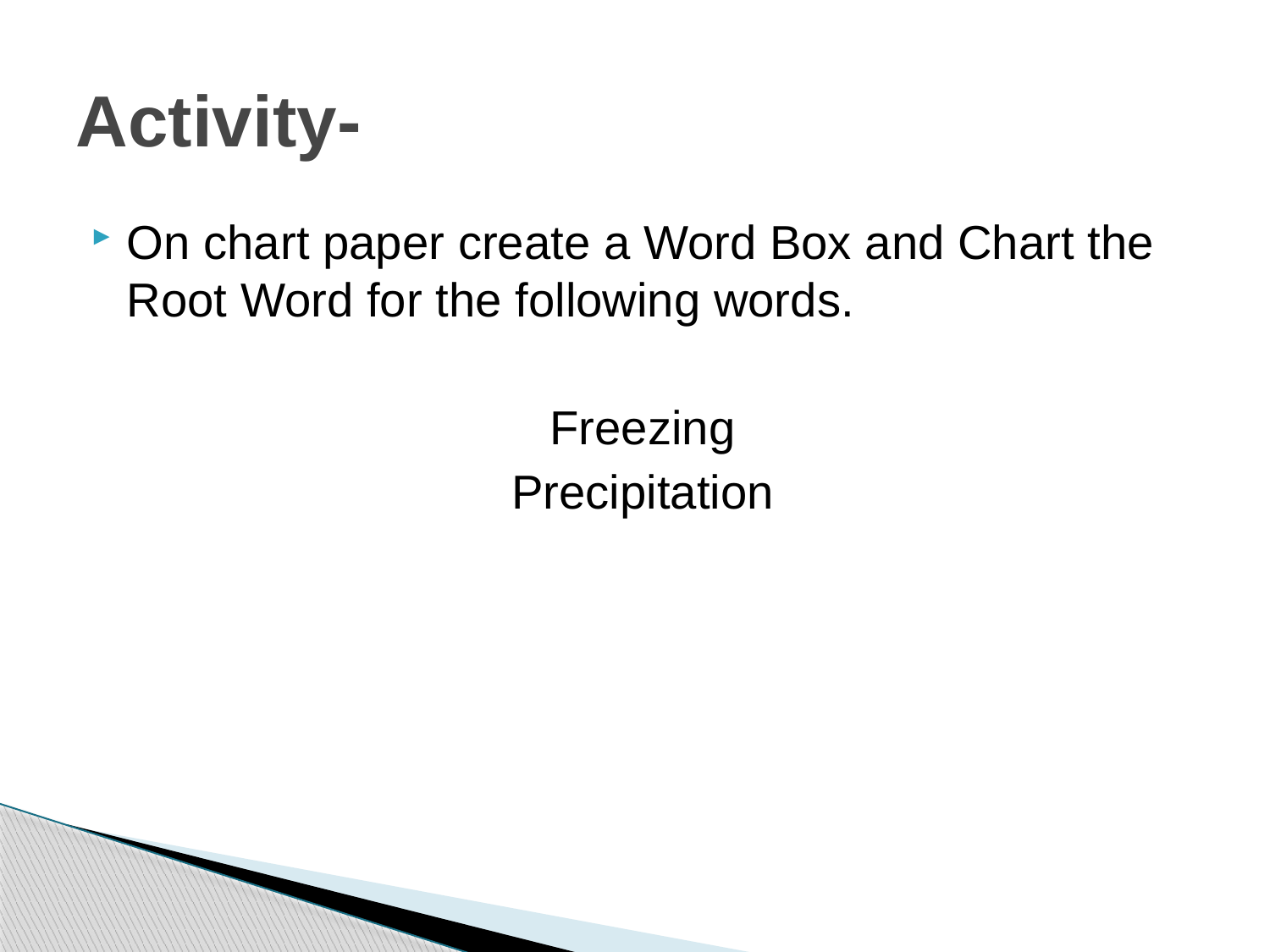

# Activity-
On chart paper create a Word Box and Chart the Root Word for the following words.

Freezing
Precipitation